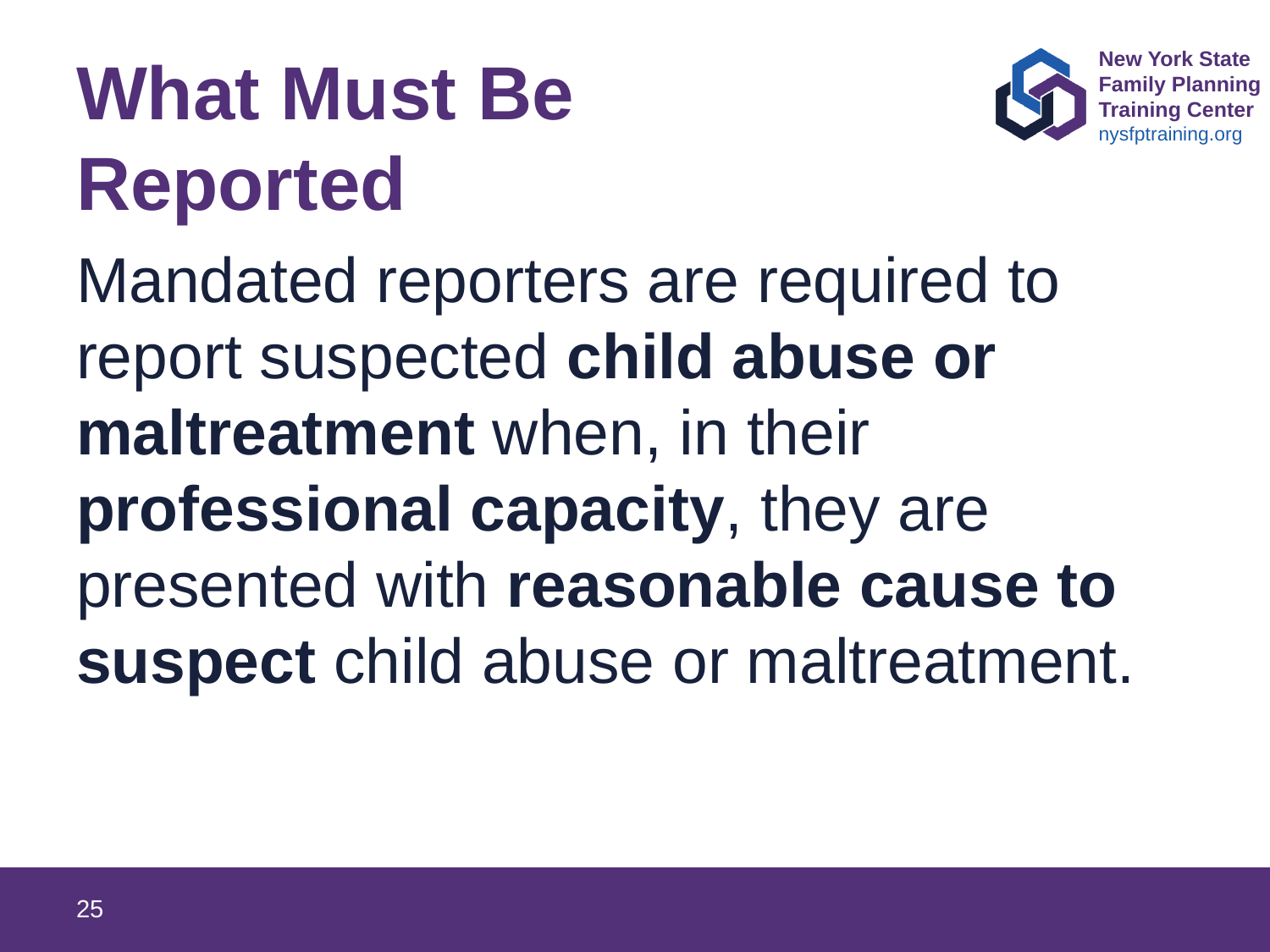

# What Must Be Reported
Mandated reporters are required to report suspected child abuse or maltreatment when, in their professional capacity, they are presented with reasonable cause to suspect child abuse or maltreatment.

25